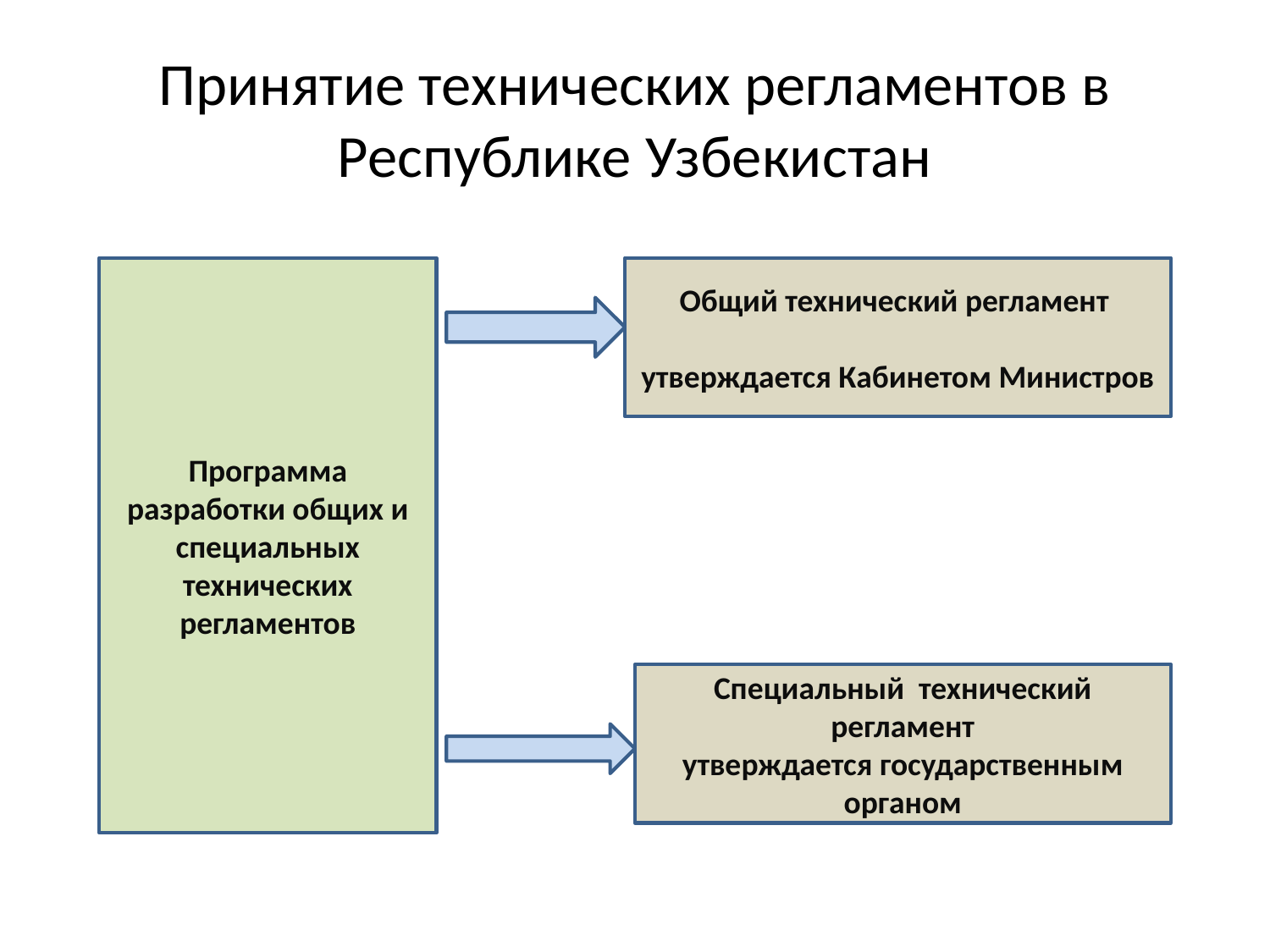

# Принятие технических регламентов в Республике Узбекистан
Программа разработки общих и специальных технических регламентов
Общий технический регламент

утверждается Кабинетом Министров

Специальный  технический регламент
утверждается государственным органом